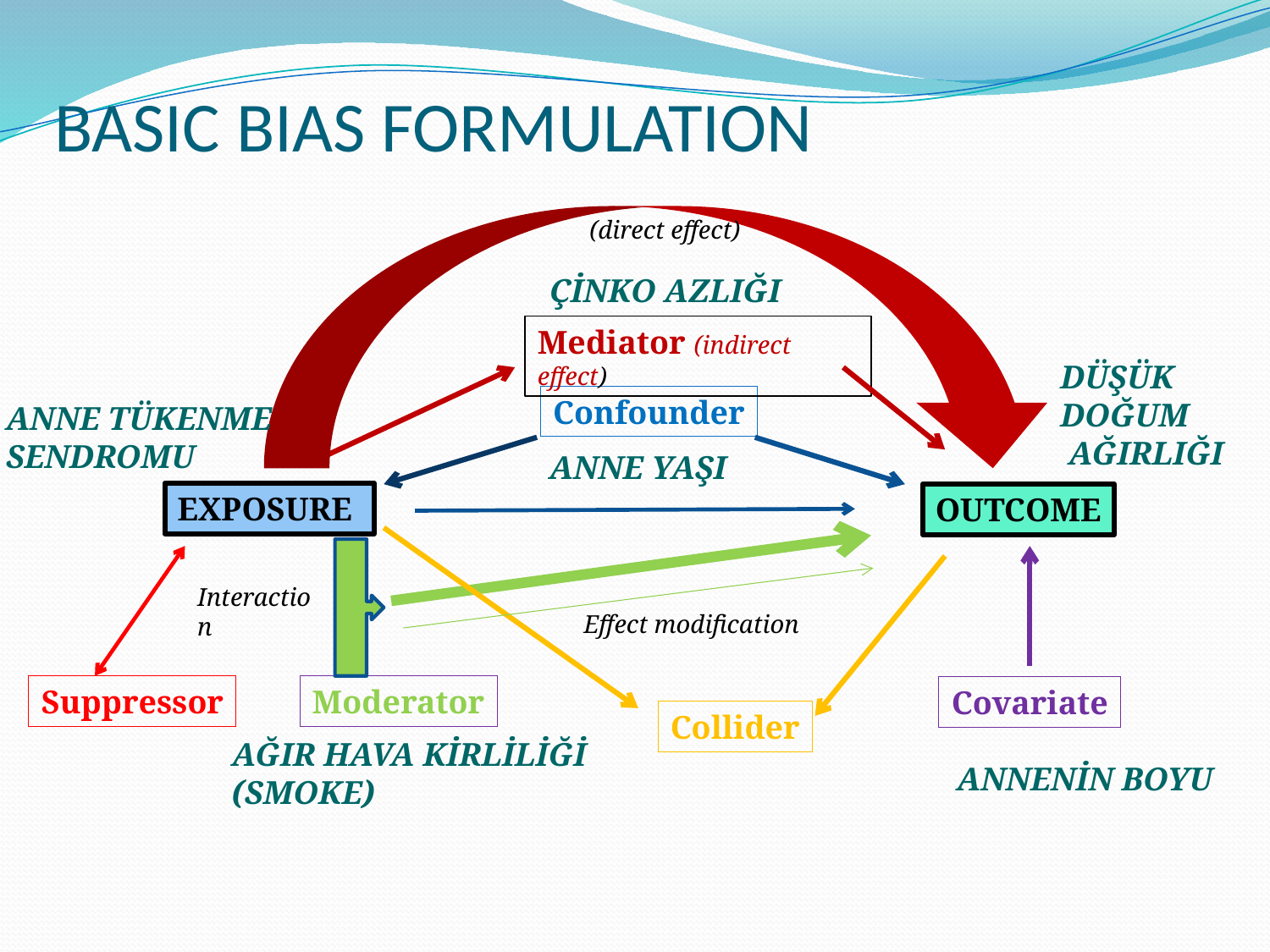

# BASIC BIAS FORMULATION

(direct effect)
ÇİNKO AZLIĞI
Mediator (indirect effect)
DÜŞÜK
DOĞUM
 AĞIRLIĞI
Confounder
ANNE TÜKENME
SENDROMU
ANNE YAŞI
EXPOSURE
OUTCOME

Interaction
Effect modification
Suppressor
Moderator
Covariate
Collider
AĞIR HAVA KİRLİLİĞİ
(SMOKE)
ANNENİN BOYU